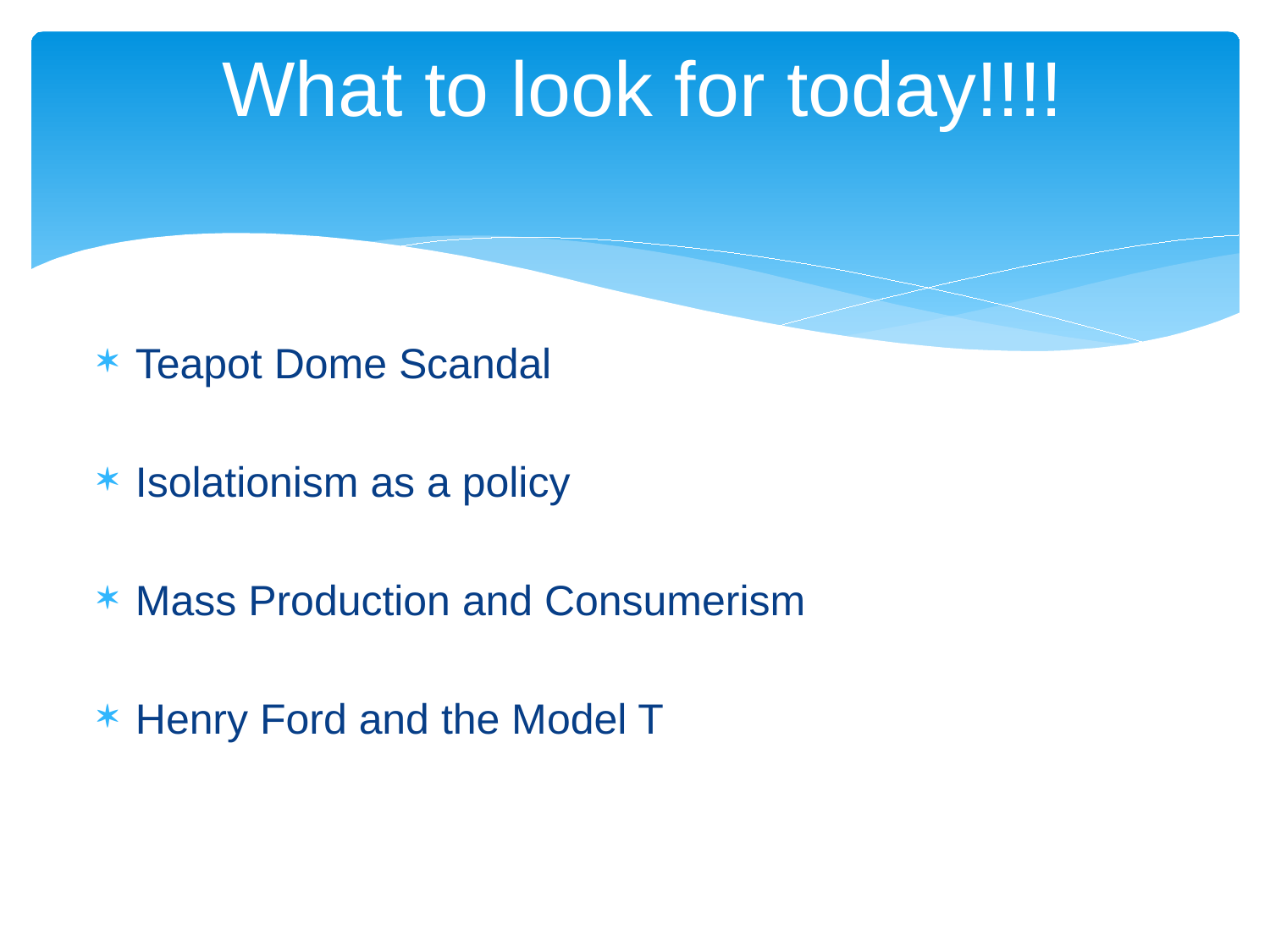

# What to look for today!!!!

Teapot Dome Scandal

Isolationism as a policy

Mass Production and Consumerism

Henry Ford and the Model T